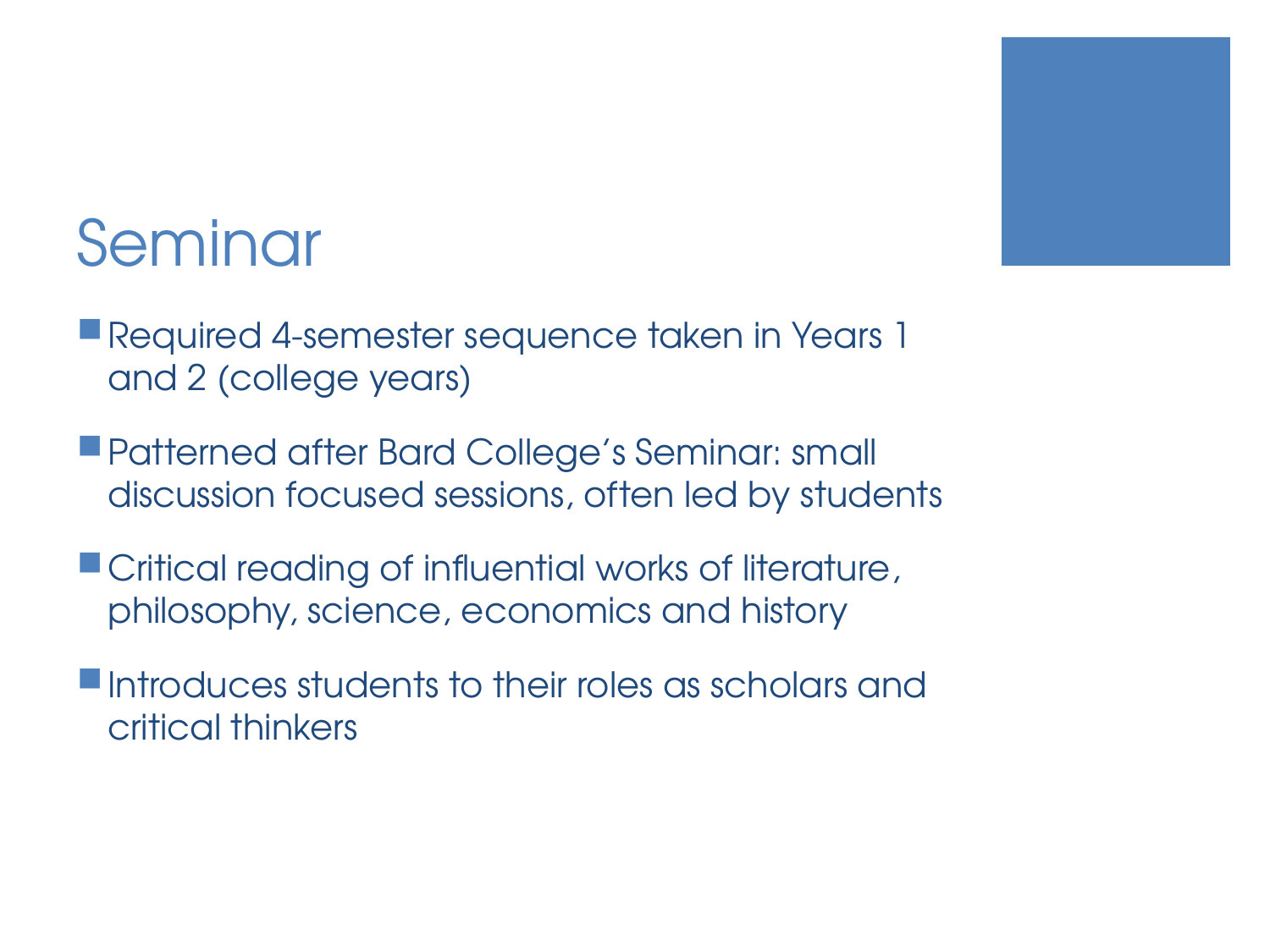

# Seminar
Required 4-semester sequence taken in Years 1 and 2 (college years)
Patterned after Bard College’s Seminar: small discussion focused sessions, often led by students
Critical reading of influential works of literature, philosophy, science, economics and history
Introduces students to their roles as scholars and critical thinkers